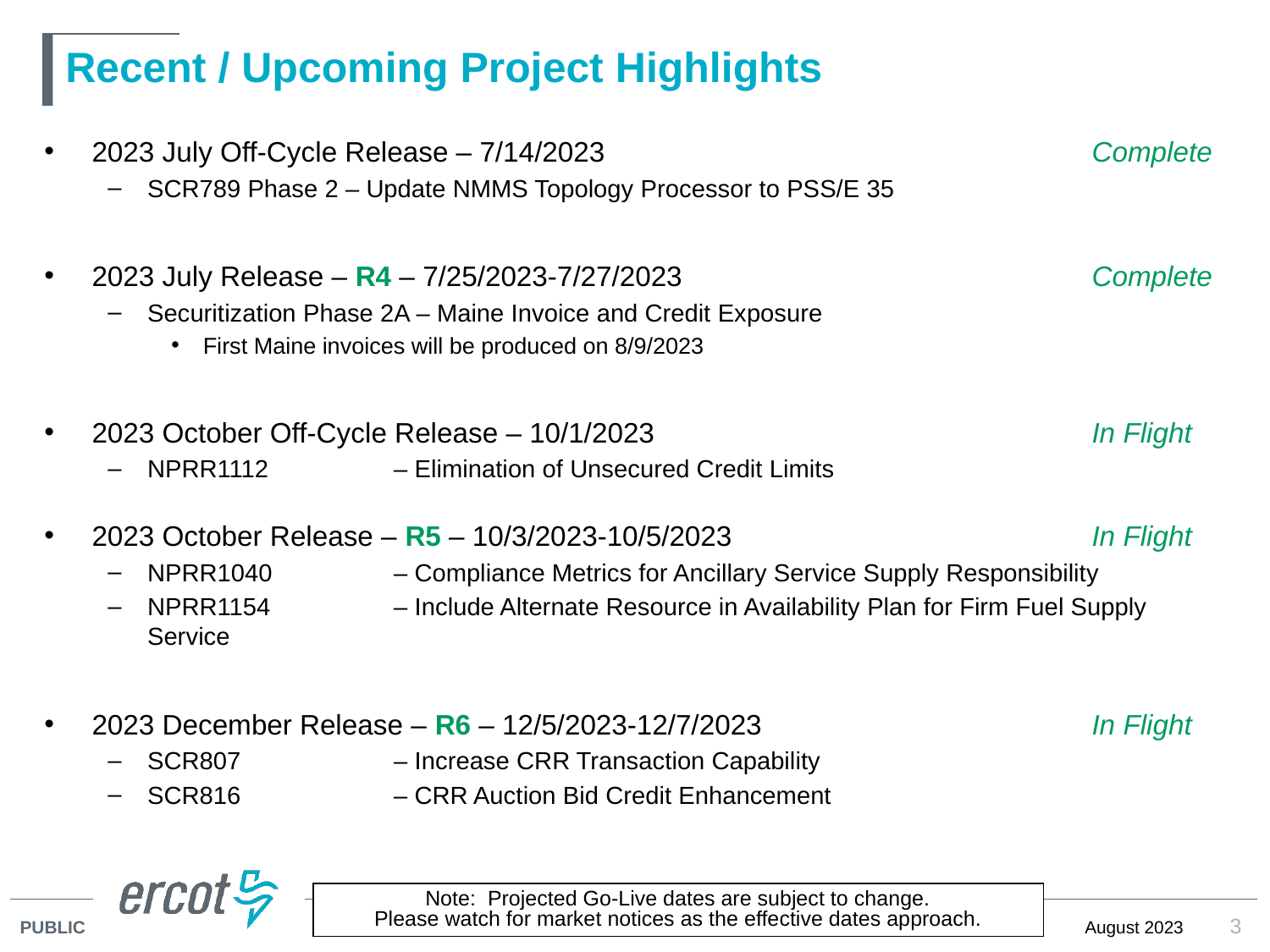

# Recent / Upcoming Project Highlights
2023 July Off-Cycle Release – 7/14/2023	Complete
SCR789 Phase 2 – Update NMMS Topology Processor to PSS/E 35

2023 July Release – R4 – 7/25/2023-7/27/2023	Complete
Securitization Phase 2A – Maine Invoice and Credit Exposure
First Maine invoices will be produced on 8/9/2023

2023 October Off-Cycle Release – 10/1/2023	In Flight
NPRR1112 	– Elimination of Unsecured Credit Limits

2023 October Release – R5 – 10/3/2023-10/5/2023	In Flight
NPRR1040 	– Compliance Metrics for Ancillary Service Supply Responsibility
NPRR1154 	– Include Alternate Resource in Availability Plan for Firm Fuel Supply Service

2023 December Release – R6 – 12/5/2023-12/7/2023	In Flight
SCR807 	– Increase CRR Transaction Capability
SCR816 	– CRR Auction Bid Credit Enhancement
Note:  Projected Go-Live dates are subject to change.
Please watch for market notices as the effective dates approach.
3